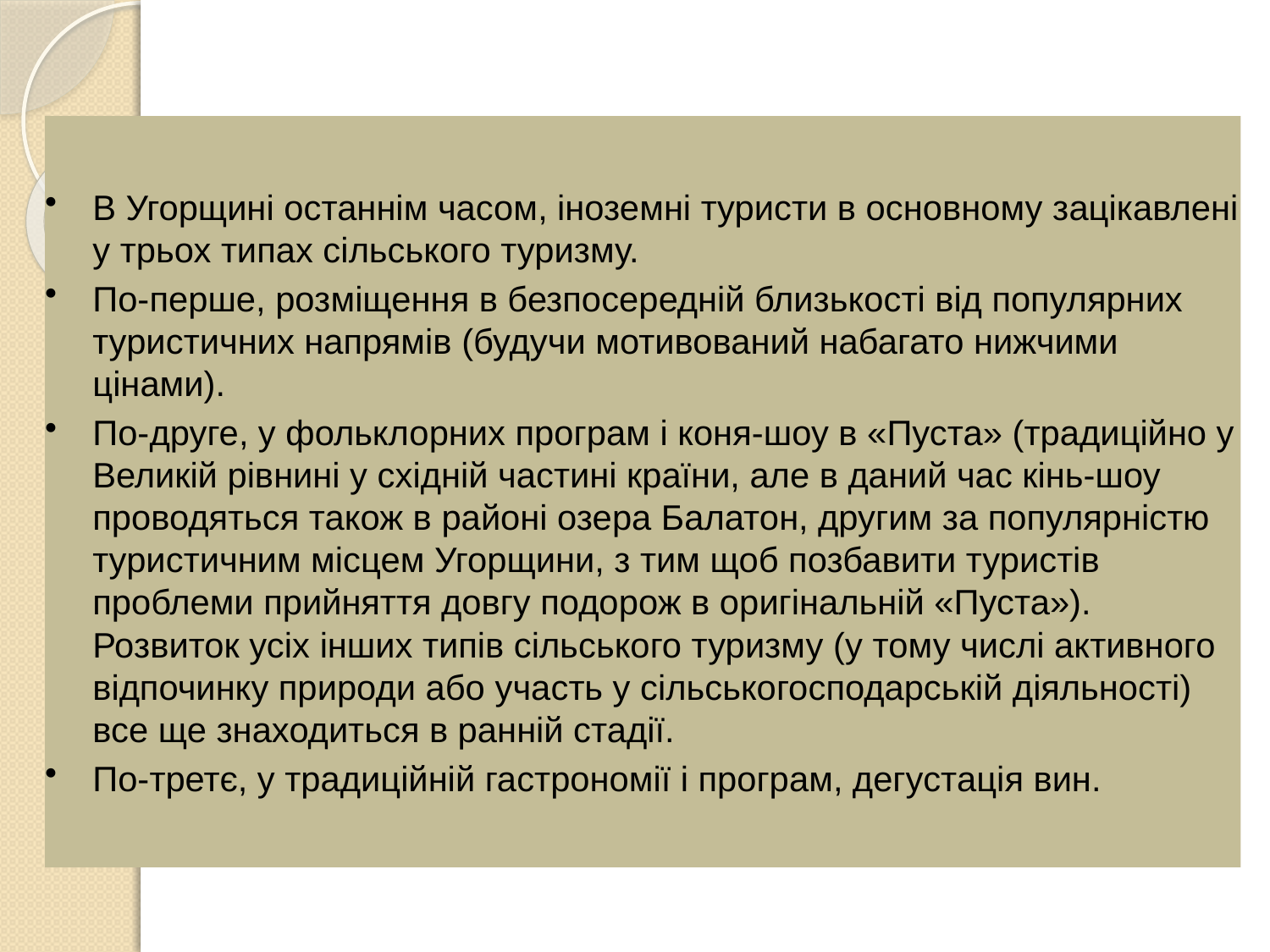

# В Угорщині останнім часом, іноземні туристи в основному зацікавлені у трьох типах сільського туризму.
По-перше, розміщення в безпосередній близькості від популярних туристичних напрямів (будучи мотивований набагато нижчими цінами).
По-друге, у фольклорних програм і коня-шоу в «Пуста» (традиційно у Великій рівнині у східній частині країни, але в даний час кінь-шоу проводяться також в районі озера Балатон, другим за популярністю туристичним місцем Угорщини, з тим щоб позбавити туристів проблеми прийняття довгу подорож в оригінальній «Пуста»). Розвиток усіх інших типів сільського туризму (у тому числі активного відпочинку природи або участь у сільськогосподарській діяльності) все ще знаходиться в ранній стадії.
По-третє, у традиційній гастрономії і програм, дегустація вин.